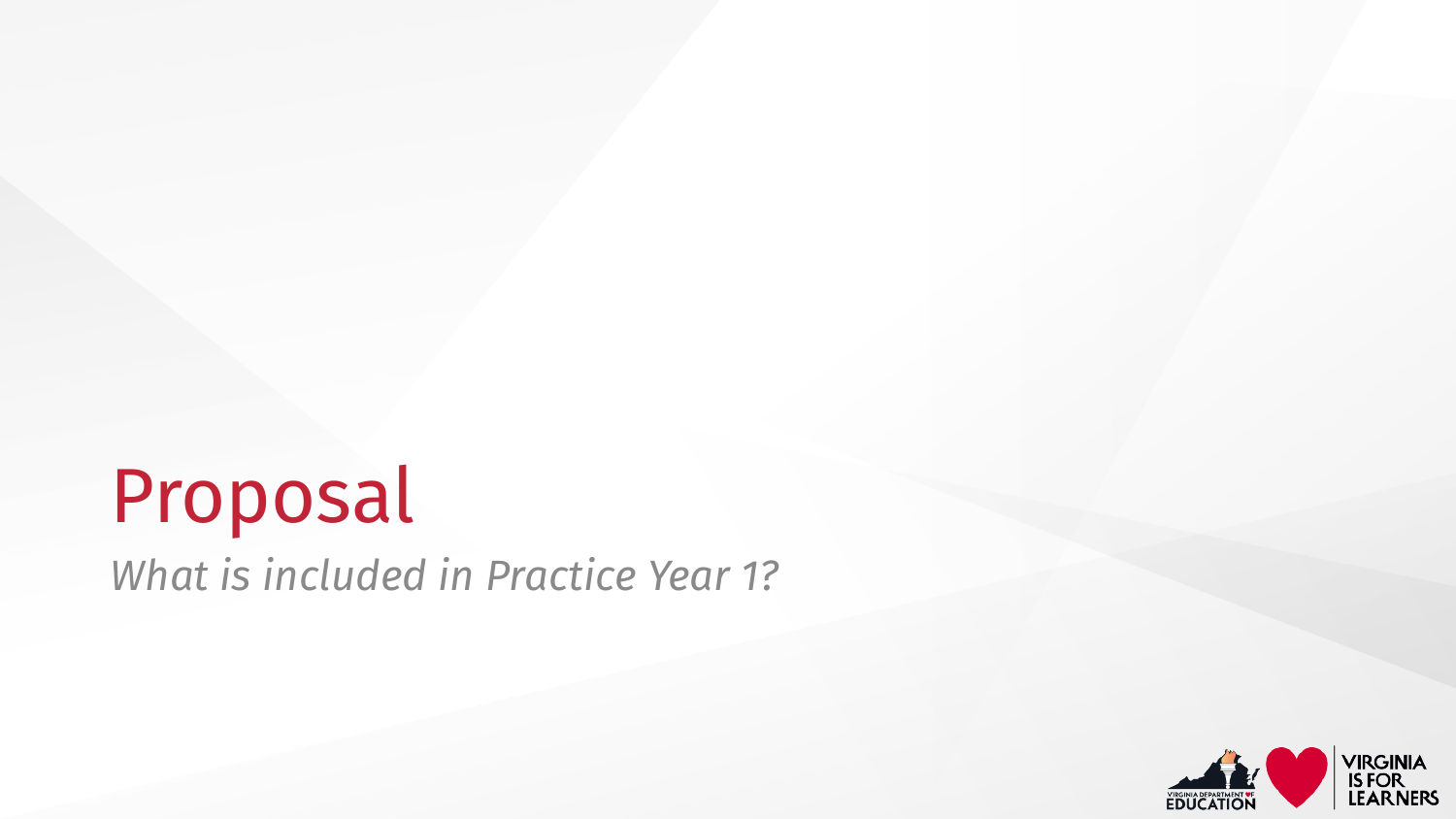

# Proposal
What is included in Practice Year 1?